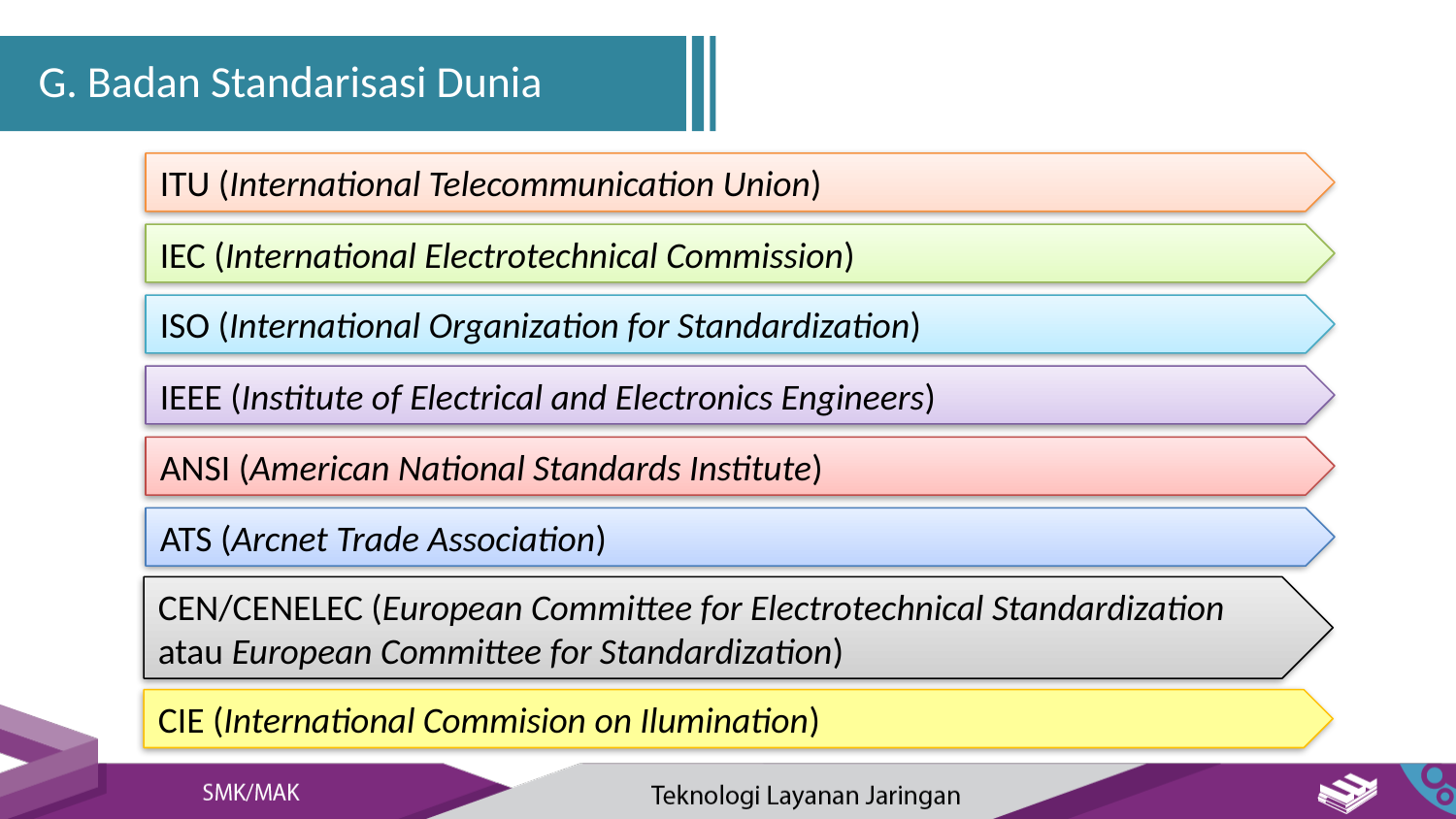

G. Badan Standarisasi Dunia
ITU (International Telecommunication Union)
IEC (International Electrotechnical Commission)
ISO (International Organization for Standardization)
IEEE (Institute of Electrical and Electronics Engineers)
ANSI (American National Standards Institute)
ATS (Arcnet Trade Association)
CEN/CENELEC (European Committee for Electrotechnical Standardization atau European Committee for Standardization)
CIE (International Commision on Ilumination)